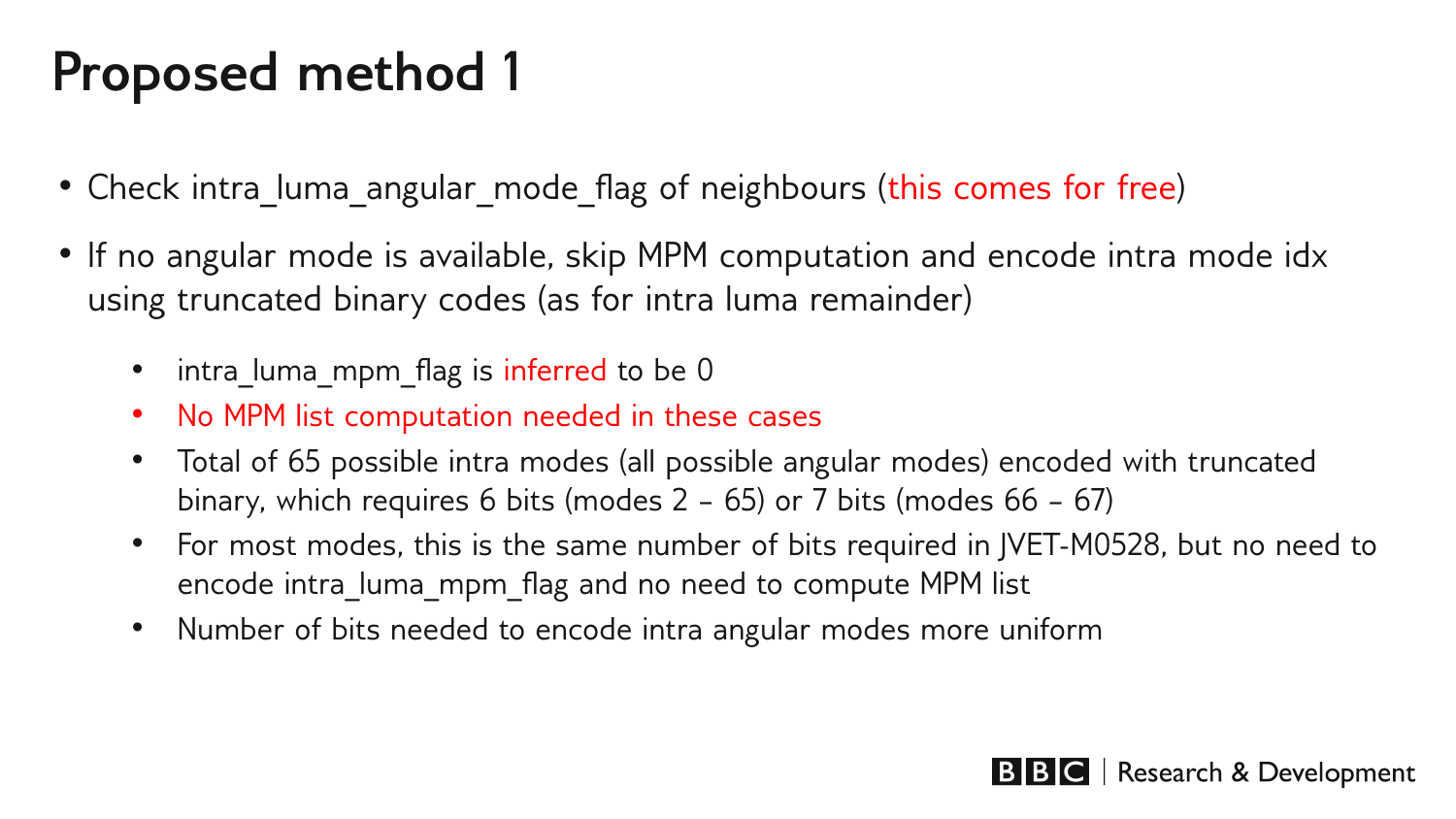

Proposed method 1
Check intra_luma_angular_mode_flag of neighbours (this comes for free)
If no angular mode is available, skip MPM computation and encode intra mode idx using truncated binary codes (as for intra luma remainder)
intra_luma_mpm_flag is inferred to be 0
No MPM list computation needed in these cases
Total of 65 possible intra modes (all possible angular modes) encoded with truncated binary, which requires 6 bits (modes 2 – 65) or 7 bits (modes 66 – 67)
For most modes, this is the same number of bits required in JVET-M0528, but no need to encode intra_luma_mpm_flag and no need to compute MPM list
Number of bits needed to encode intra angular modes more uniform